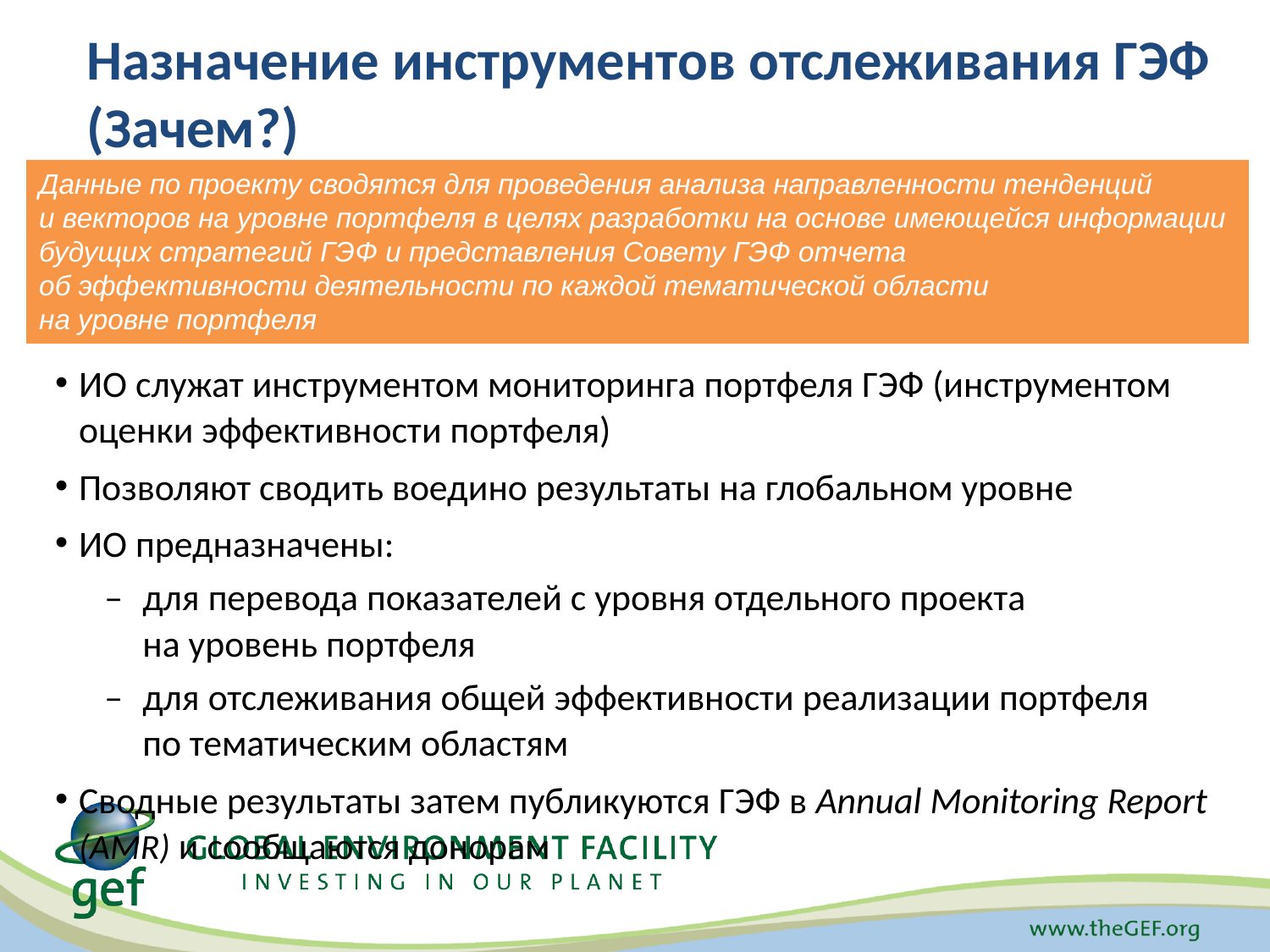

Назначение инструментов отслеживания ГЭФ (Зачем?)
Данные по проекту сводятся для проведения анализа направленности тенденций
и векторов на уровне портфеля в целях разработки на основе имеющейся информации будущих стратегий ГЭФ и представления Совету ГЭФ отчета
об эффективности деятельности по каждой тематической области
на уровне портфеля
ИО служат инструментом мониторинга портфеля ГЭФ (инструментом оценки эффективности портфеля)
Позволяют сводить воедино результаты на глобальном уровне
ИО предназначены:
– 	для перевода показателей с уровня отдельного проекта
на уровень портфеля
– 	для отслеживания общей эффективности реализации портфеля
по тематическим областям
Сводные результаты затем публикуются ГЭФ в Annual Monitoring Report (AMR) и сообщаются донорам